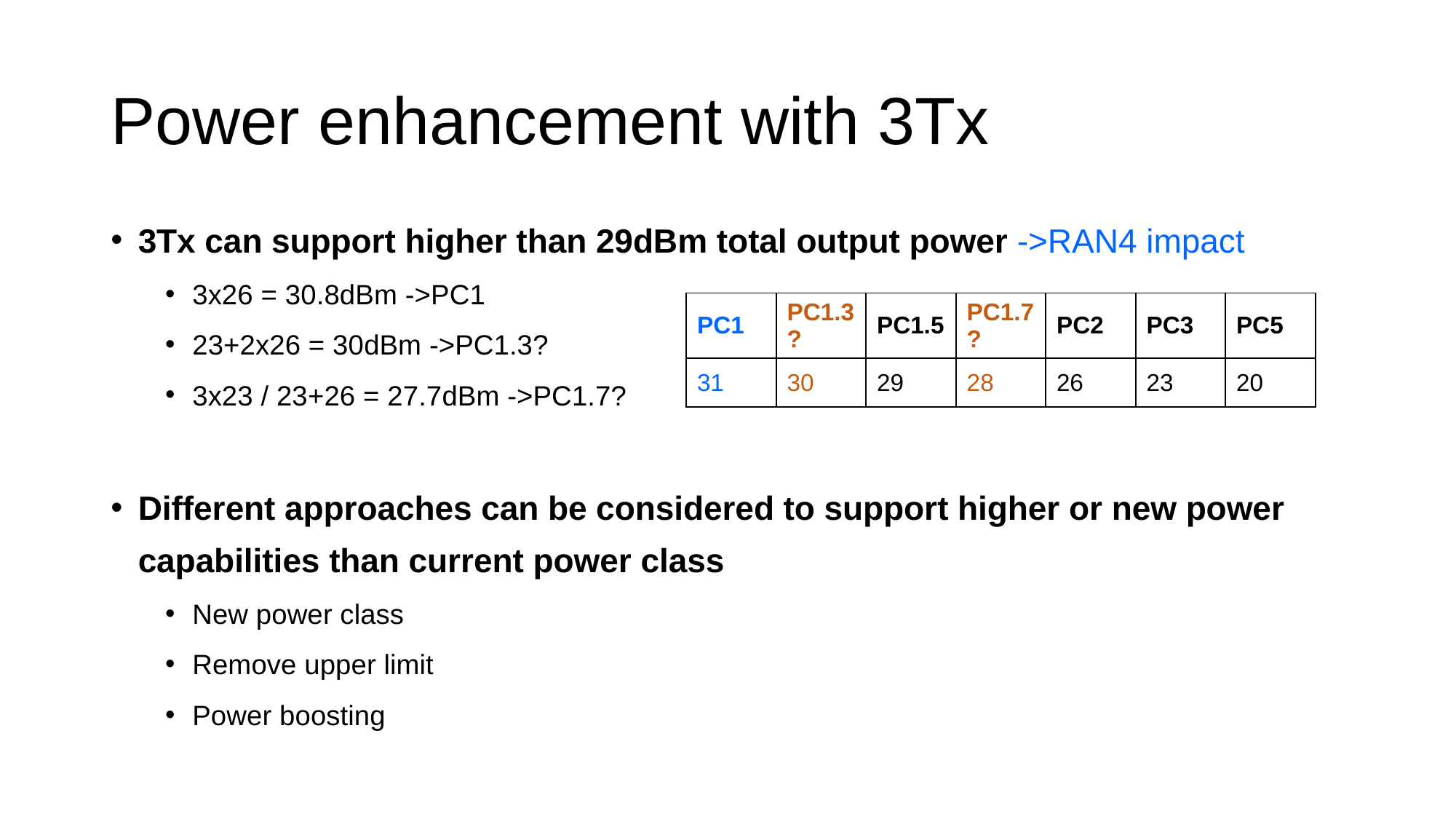

# Power enhancement with 3Tx
3Tx can support higher than 29dBm total output power ->RAN4 impact
3x26 = 30.8dBm ->PC1
23+2x26 = 30dBm ->PC1.3?
3x23 / 23+26 = 27.7dBm ->PC1.7?

Different approaches can be considered to support higher or new power capabilities than current power class
New power class
Remove upper limit
Power boosting
| PC1 | PC1.3? | PC1.5 | PC1.7? | PC2 | PC3 | PC5 |
| --- | --- | --- | --- | --- | --- | --- |
| 31 | 30 | 29 | 28 | 26 | 23 | 20 |